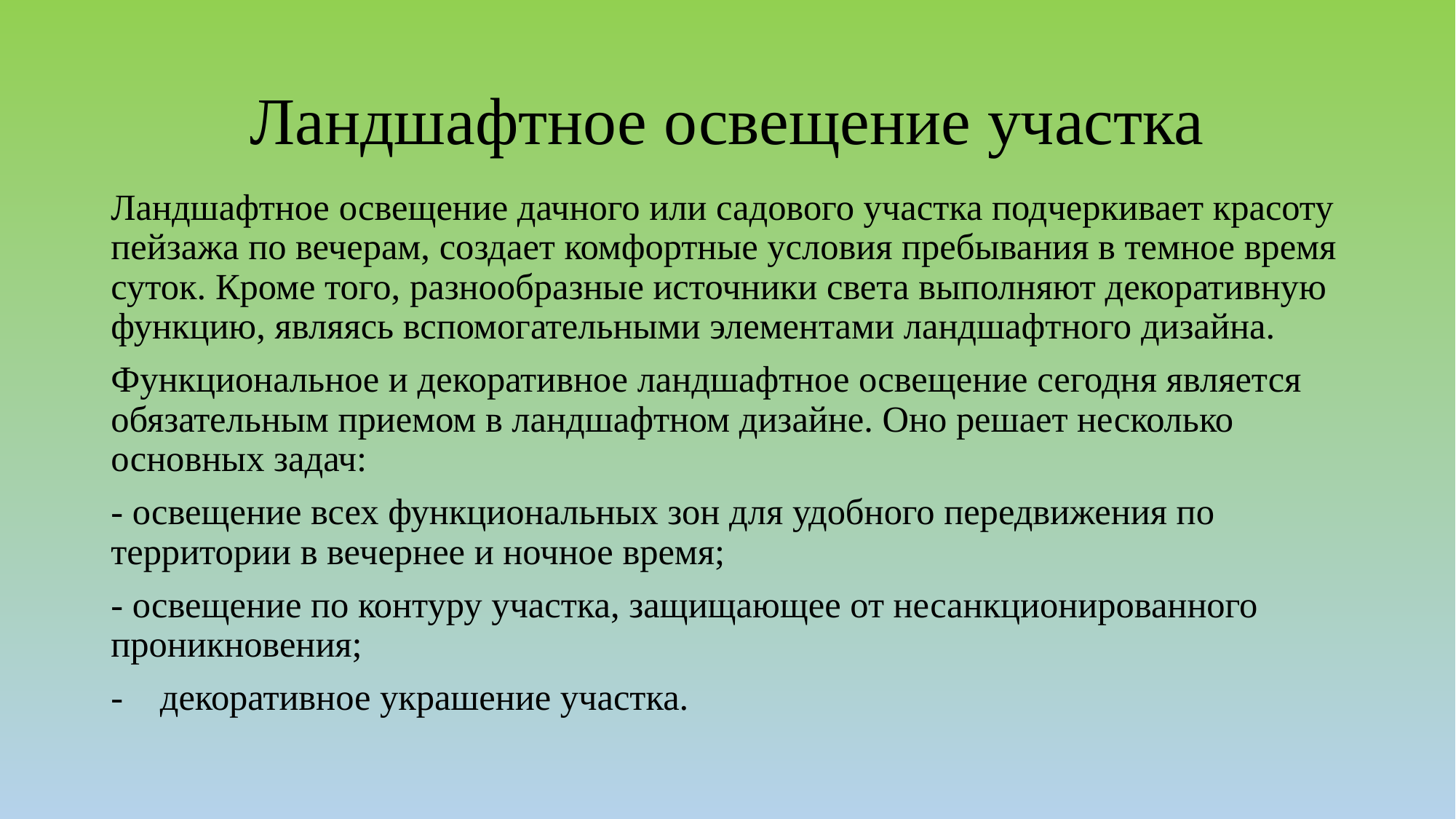

# Ландшафтное освещение участка
Ландшафтное освещение дачного или садового участка подчеркивает красоту пейзажа по вечерам, создает комфортные условия пребывания в темное время суток. Кроме того, разнообразные источники света выполняют декоративную функцию, являясь вспомогательными элементами ландшафтного дизайна.
Функциональное и декоративное ландшафтное освещение сегодня является обязательным приемом в ландшафтном дизайне. Оно решает несколько основных задач:
- освещение всех функциональных зон для удобного передвижения по территории в вечернее и ночное время;
- освещение по контуру участка, защищающее от несанкционированного проникновения;
-    декоративное украшение участка.